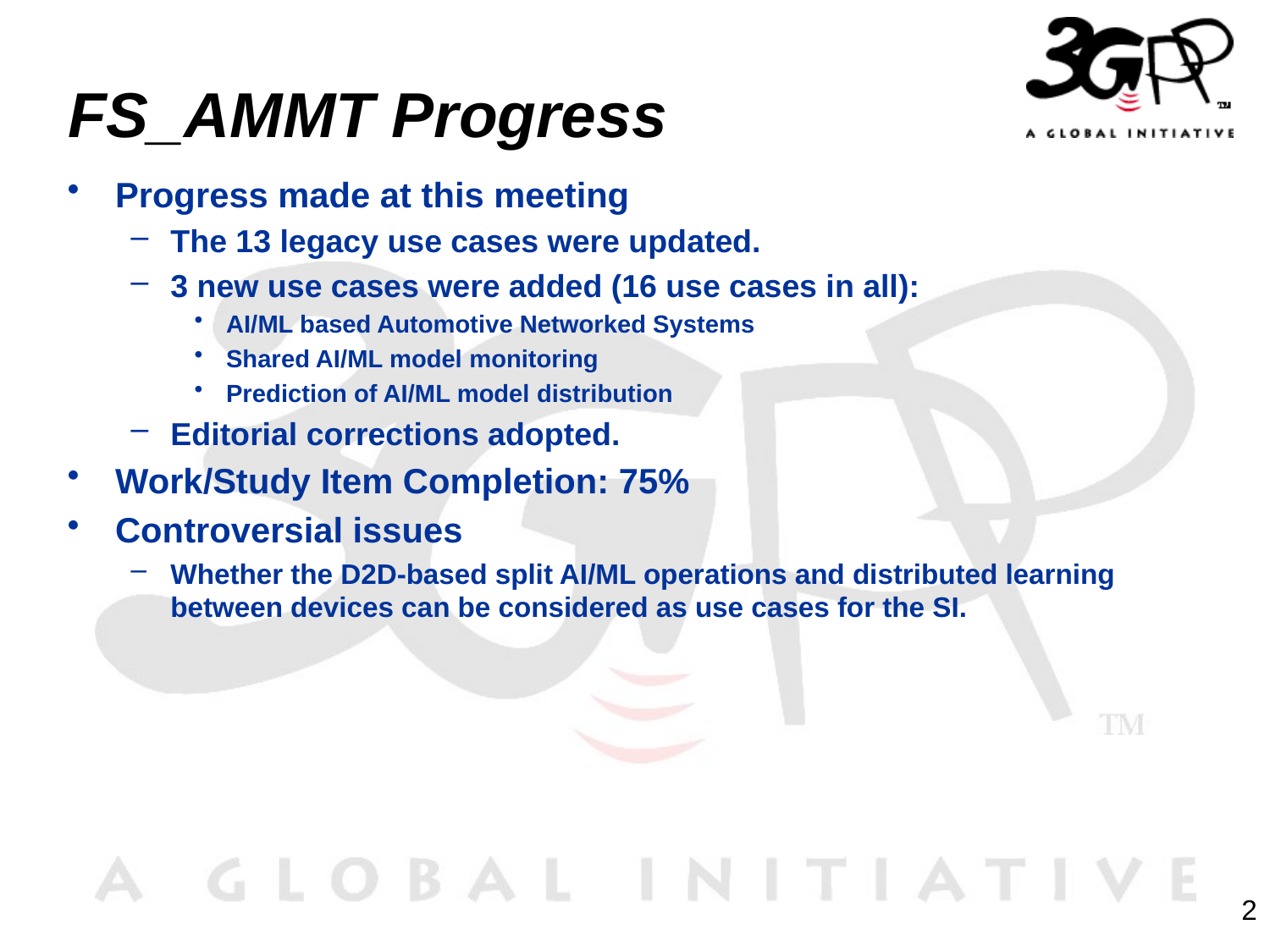

# FS_AMMT Progress
Progress made at this meeting
The 13 legacy use cases were updated.
3 new use cases were added (16 use cases in all):
AI/ML based Automotive Networked Systems
Shared AI/ML model monitoring
Prediction of AI/ML model distribution
Editorial corrections adopted.
Work/Study Item Completion: 75%
Controversial issues
Whether the D2D-based split AI/ML operations and distributed learning between devices can be considered as use cases for the SI.
2